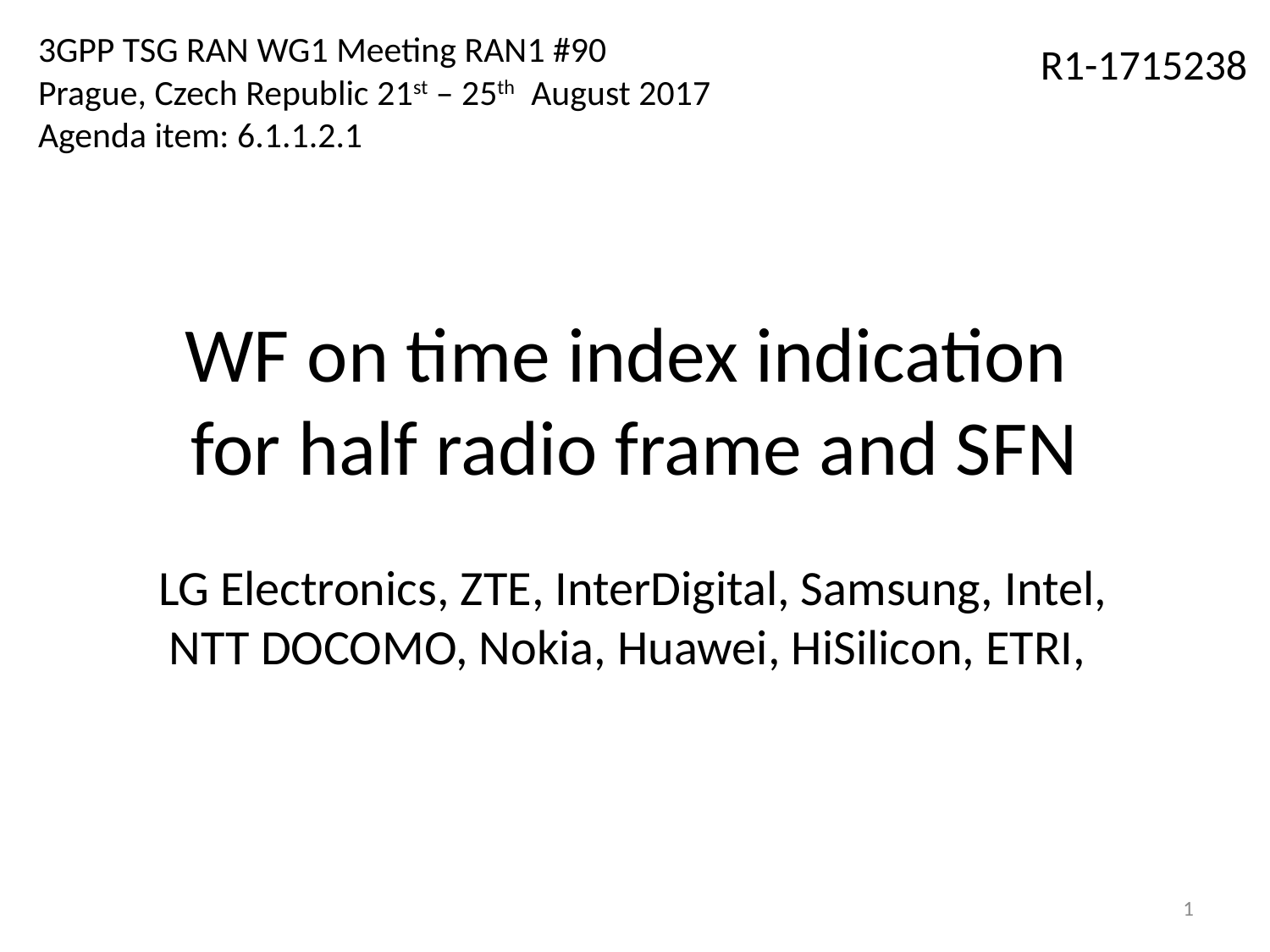

3GPP TSG RAN WG1 Meeting RAN1 #90
Prague, Czech Republic 21st – 25th  August 2017
Agenda item: 6.1.1.2.1
R1-1715238
# WF on time index indication for half radio frame and SFN
LG Electronics, ZTE, InterDigital, Samsung, Intel, NTT DOCOMO, Nokia, Huawei, HiSilicon, ETRI,
1